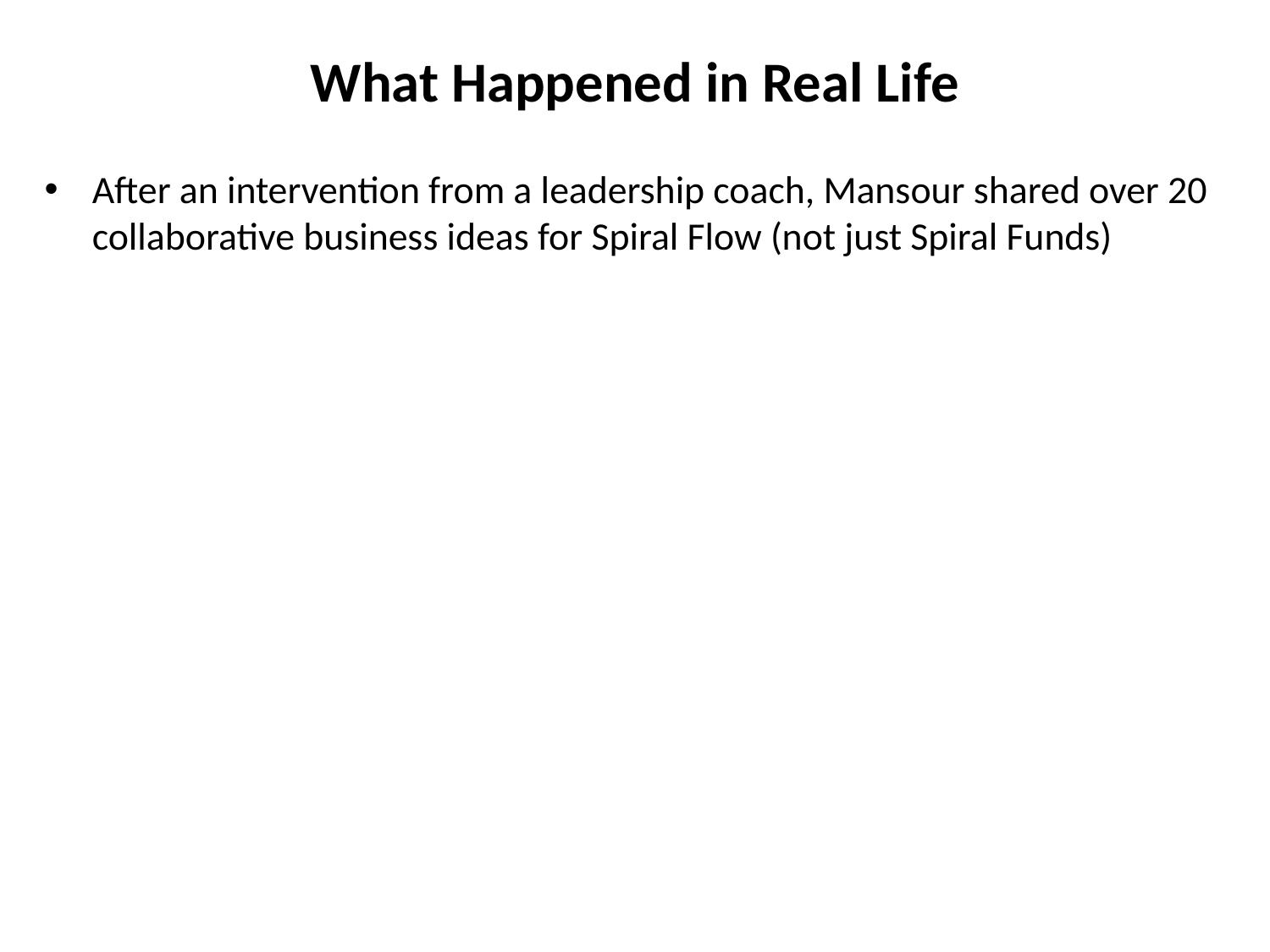

# What Happened in Real Life
After an intervention from a leadership coach, Mansour shared over 20 collaborative business ideas for Spiral Flow (not just Spiral Funds)